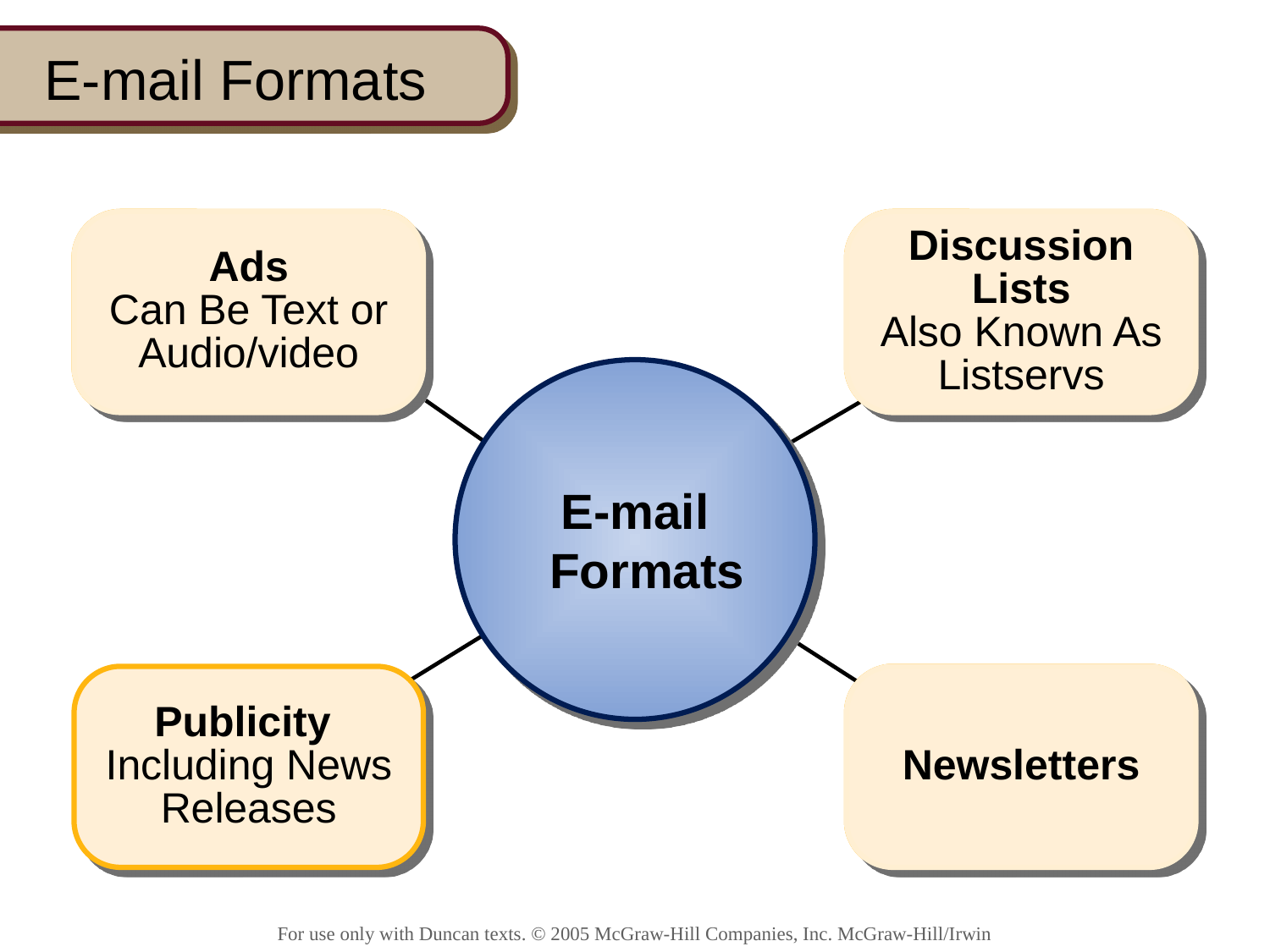

# E-mail Formats
Ads
Can Be Text or Audio/video

Ads
Can Be Text or Audio/video
Discussion Lists
Also Known As Listservs

Discussion Lists
Also Known As Listservs
E-mail
Formats

Publicity
Including News Releases

Newsletters
Newsletters